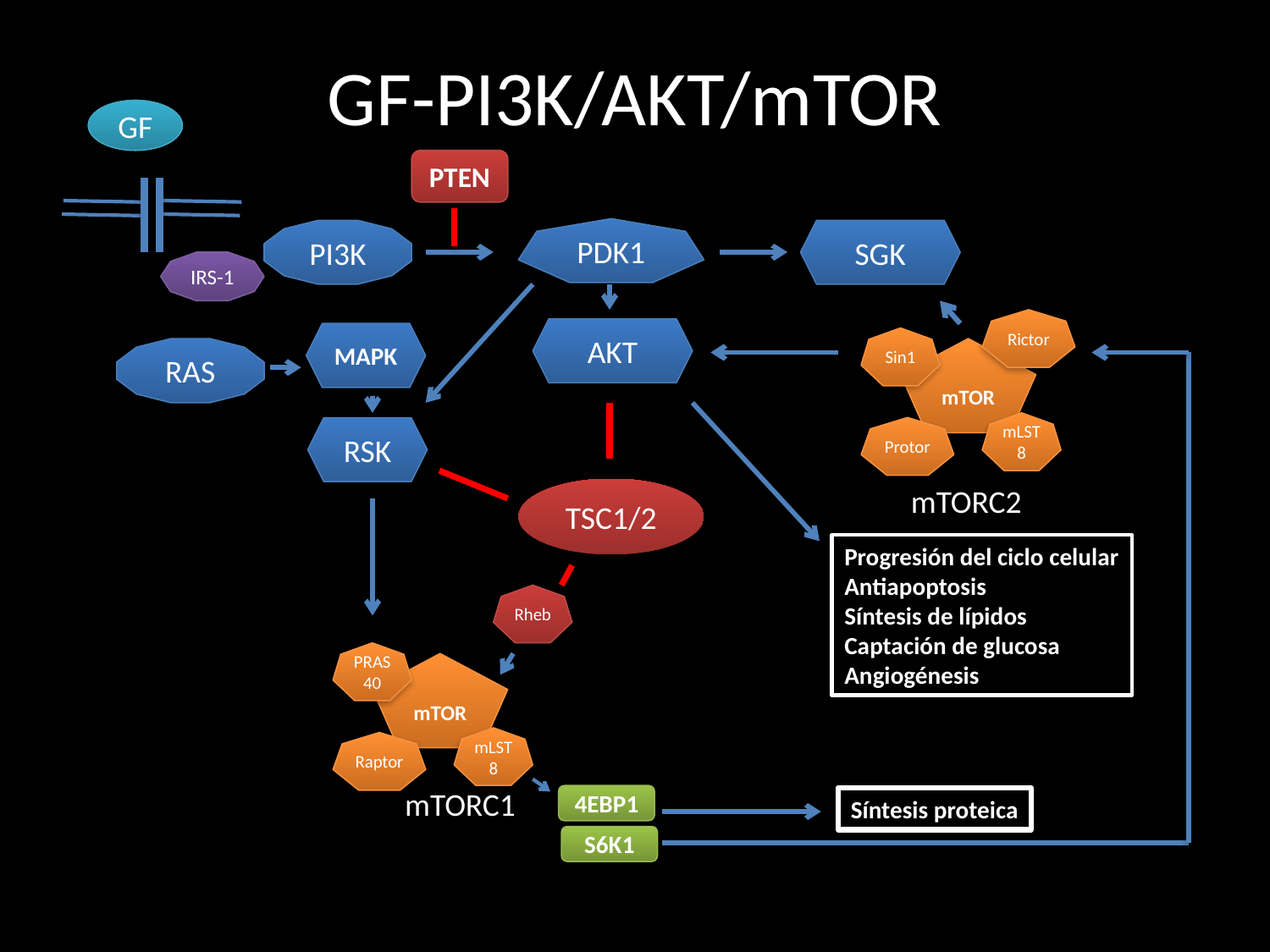

# GF-PI3K/AKT/mTOR
GF
PTEN
PDK1
PI3K
SGK
IRS-1
Rictor
AKT
MAPK
Sin1
mTOR
RAS
mLST8
Protor
RSK
mTORC2
TSC1/2
Progresión del ciclo celular
Antiapoptosis
Síntesis de lípidos
Captación de glucosa
Angiogénesis
Rheb
PRAS40
mTOR
mLST8
Raptor
mTORC1
4EBP1
Síntesis proteica
S6K1